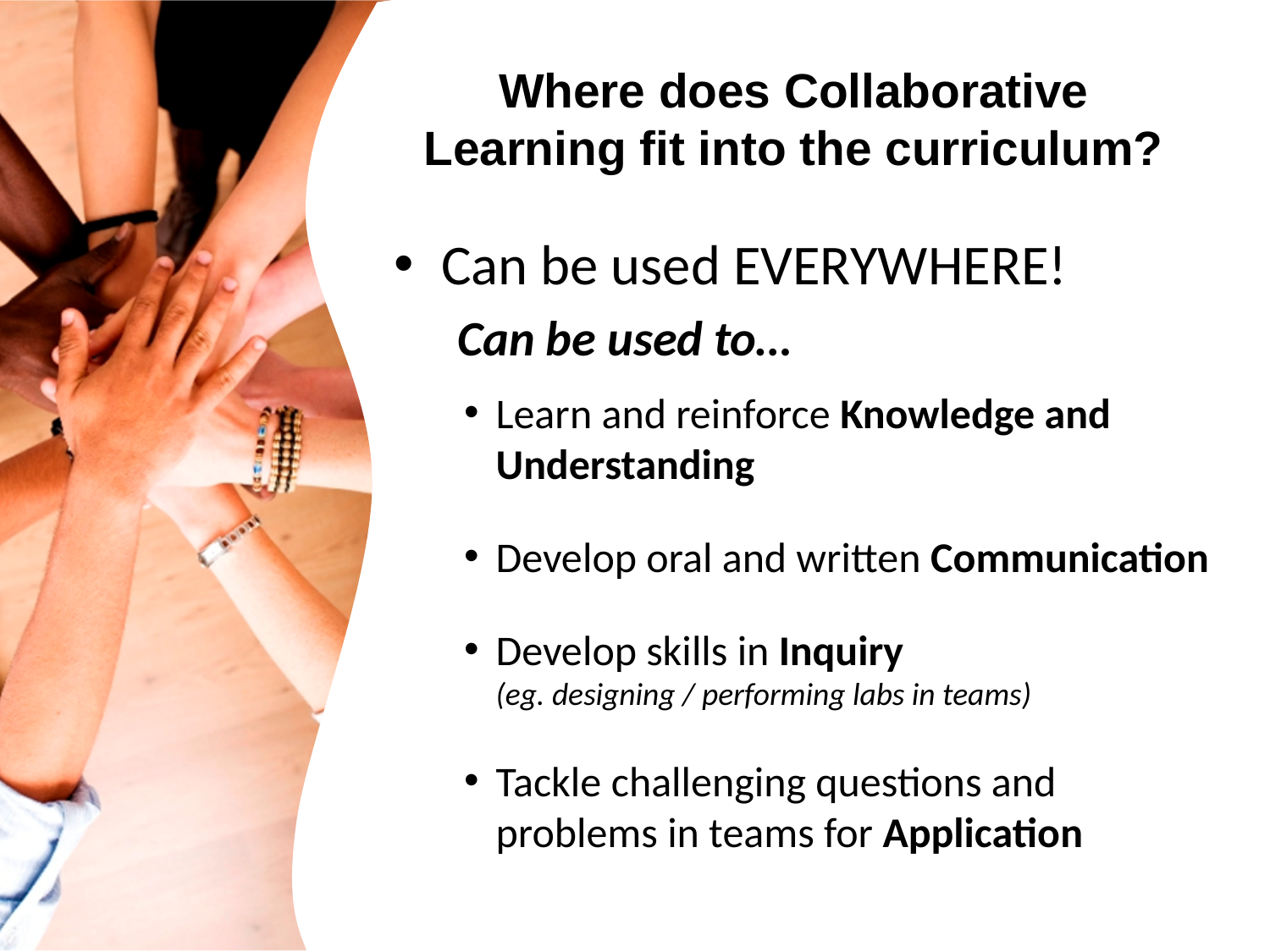

# Where does Collaborative Learning fit into the curriculum?
Can be used EVERYWHERE!
Can be used to…
Learn and reinforce Knowledge and Understanding
Develop oral and written Communication
Develop skills in Inquiry
(eg. designing / performing labs in teams)
Tackle challenging questions and problems in teams for Application